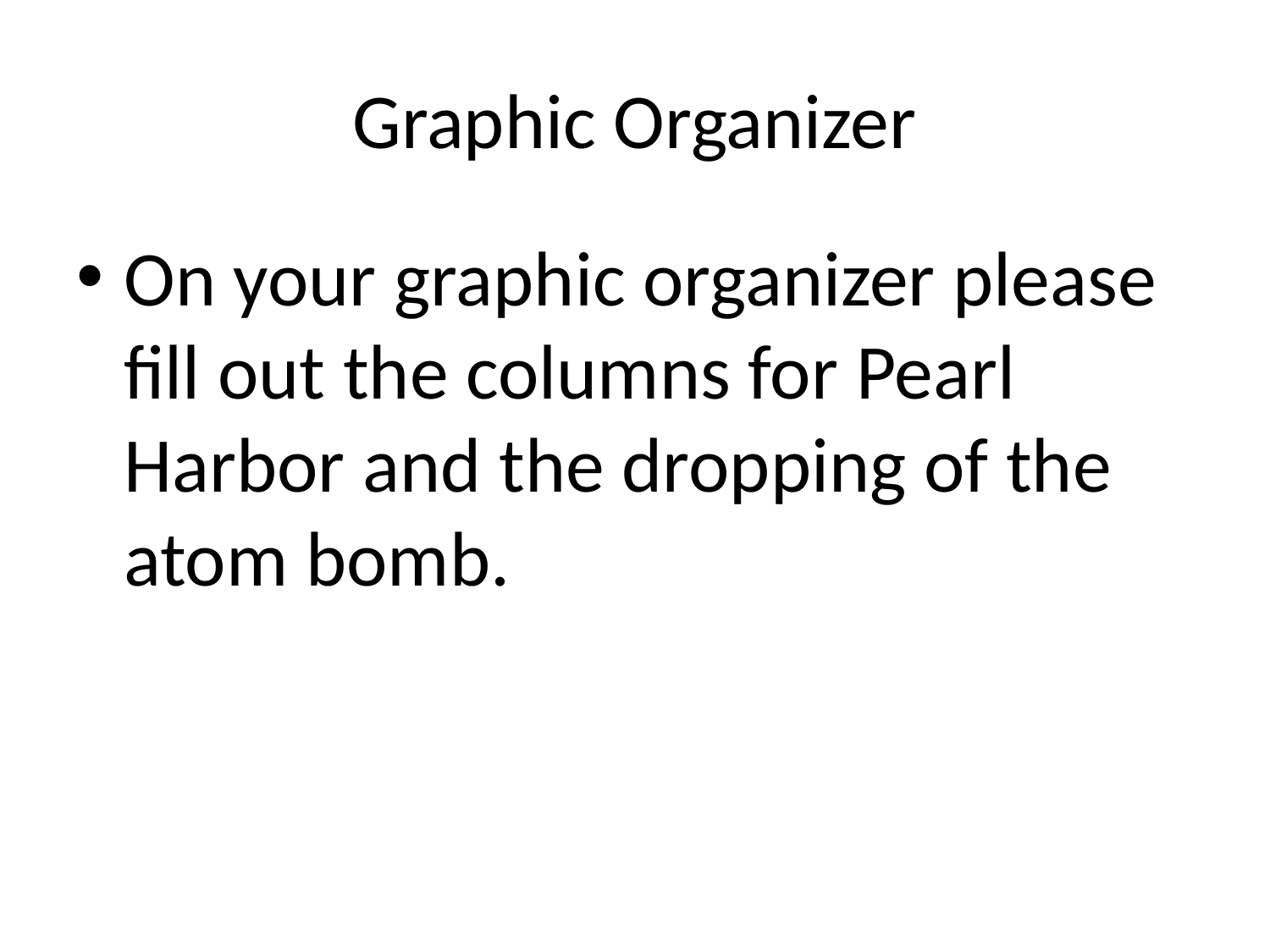

# Graphic Organizer
On your graphic organizer please fill out the columns for Pearl Harbor and the dropping of the atom bomb.